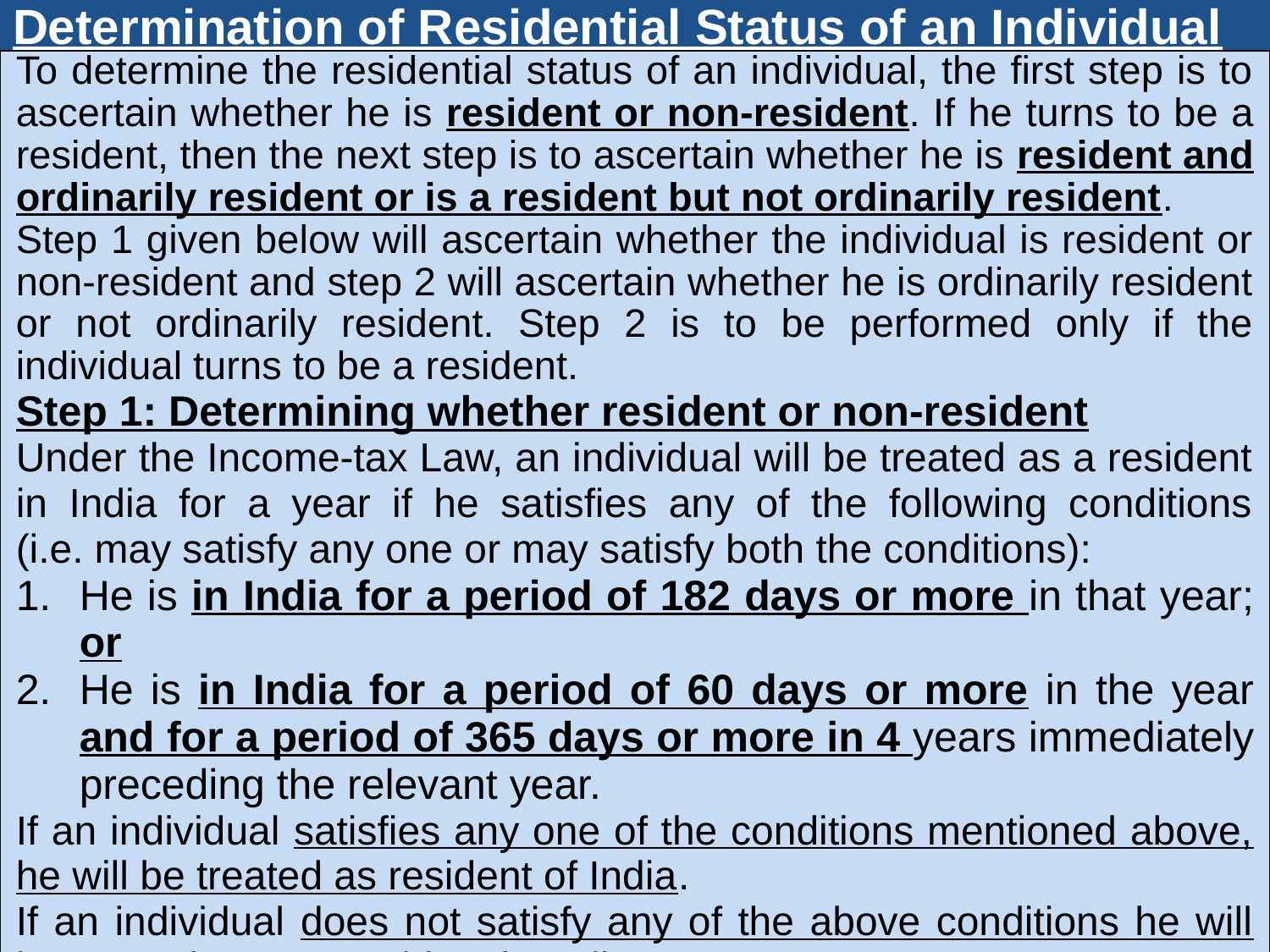

# Determination of Residential Status of an Individual
| To determine the residential status of an individual, the first step is to ascertain whether he is resident or non-resident. If he turns to be a resident, then the next step is to ascertain whether he is resident and ordinarily resident or is a resident but not ordinarily resident. Step 1 given below will ascertain whether the individual is resident or non-resident and step 2 will ascertain whether he is ordinarily resident or not ordinarily resident. Step 2 is to be performed only if the individual turns to be a resident. Step 1: Determining whether resident or non-resident Under the Income-tax Law, an individual will be treated as a resident in India for a year if he satisfies any of the following conditions (i.e. may satisfy any one or may satisfy both the conditions): He is in India for a period of 182 days or more in that year; or He is in India for a period of 60 days or more in the year and for a period of 365 days or more in 4 years immediately preceding the relevant year. If an individual satisfies any one of the conditions mentioned above, he will be treated as resident of India. If an individual does not satisfy any of the above conditions he will be treated as non-resident in India. |
| --- |
147